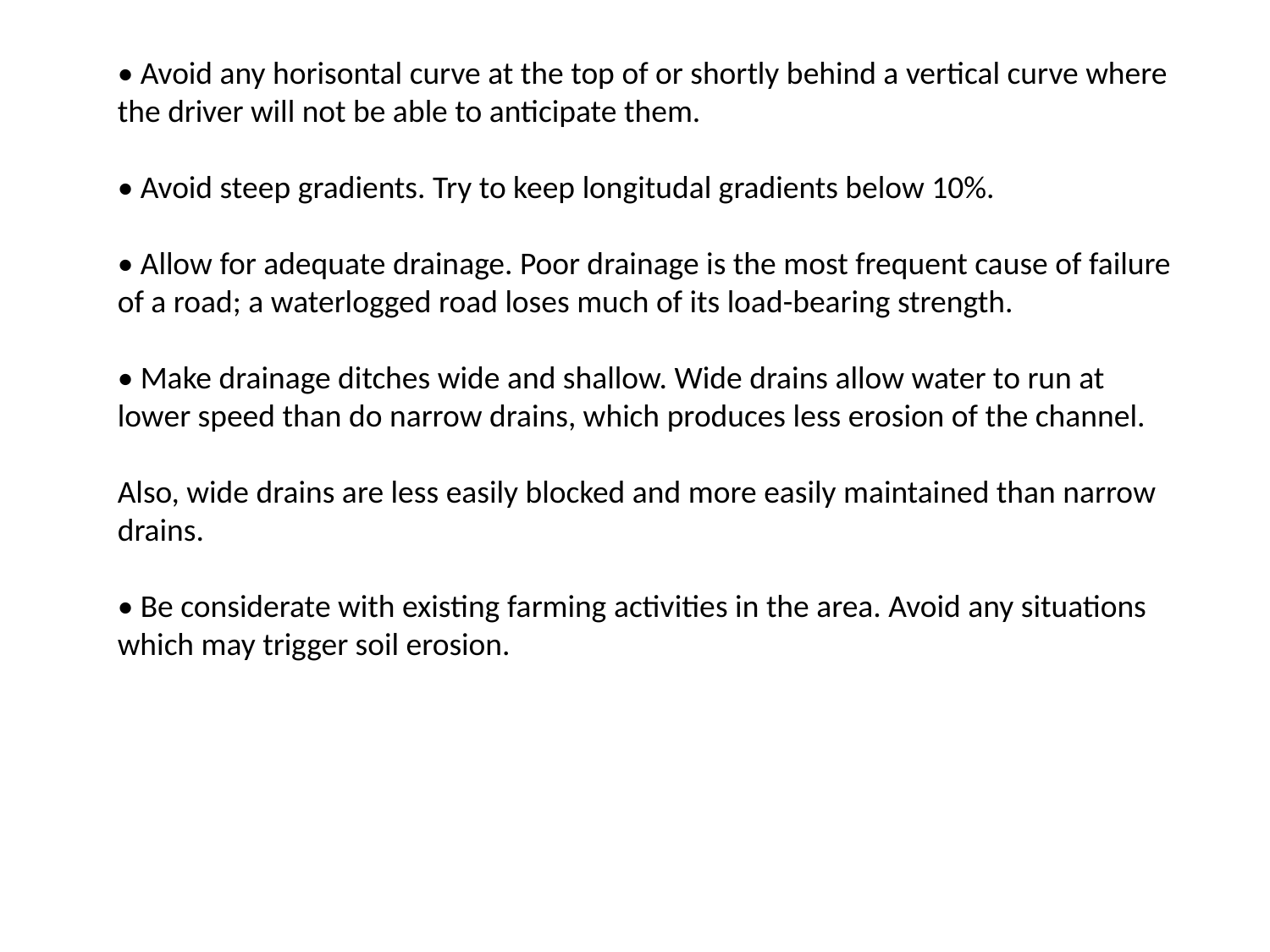

• Avoid any horisontal curve at the top of or shortly behind a vertical curve where the driver will not be able to anticipate them.

• Avoid steep gradients. Try to keep longitudal gradients below 10%.

• Allow for adequate drainage. Poor drainage is the most frequent cause of failure of a road; a waterlogged road loses much of its load-bearing strength.

• Make drainage ditches wide and shallow. Wide drains allow water to run at lower speed than do narrow drains, which produces less erosion of the channel.

Also, wide drains are less easily blocked and more easily maintained than narrow drains.

• Be considerate with existing farming activities in the area. Avoid any situations
which may trigger soil erosion.